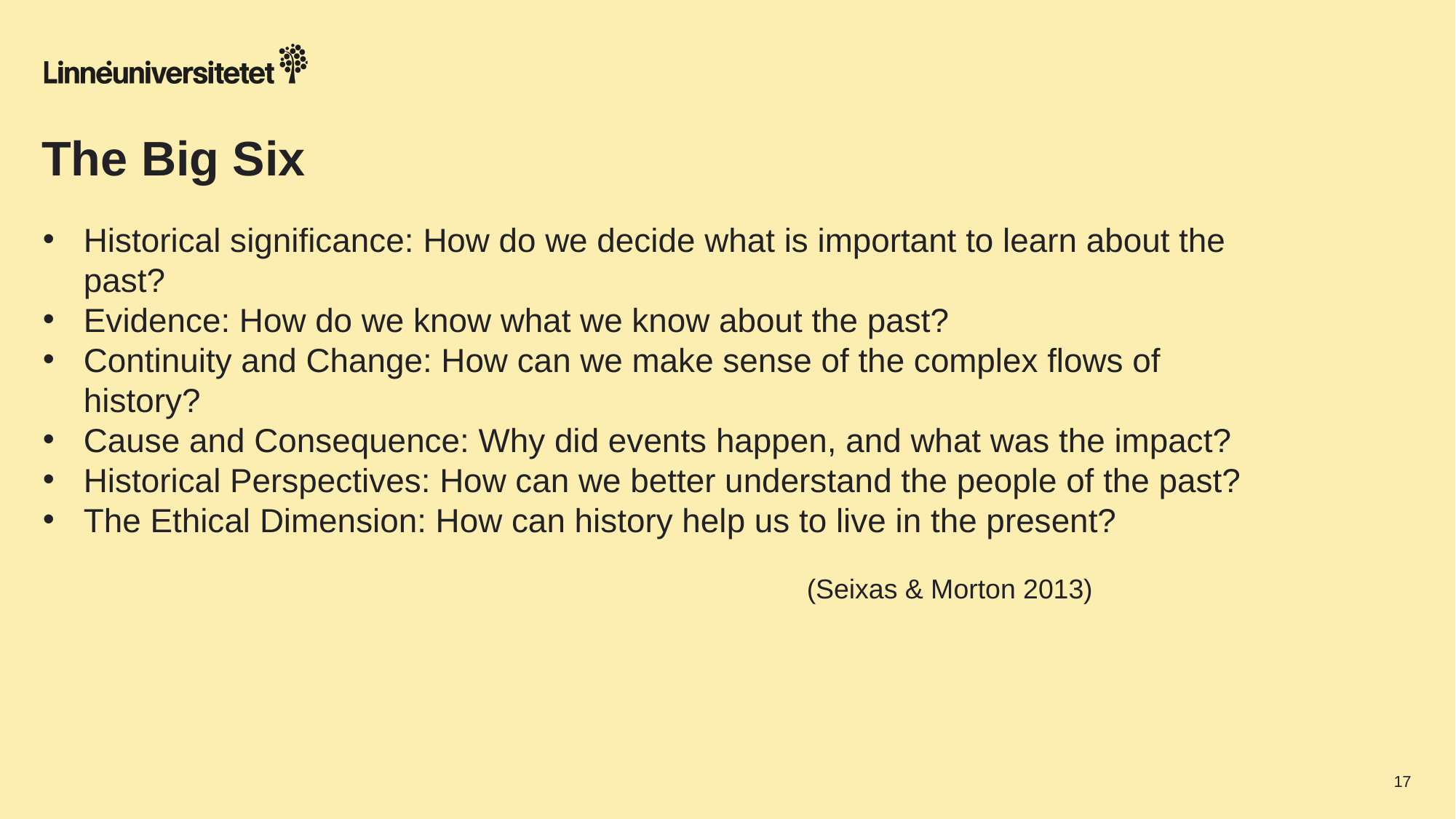

# The Big Six
Historical significance: How do we decide what is important to learn about the past?
Evidence: How do we know what we know about the past?
Continuity and Change: How can we make sense of the complex flows of history?
Cause and Consequence: Why did events happen, and what was the impact?
Historical Perspectives: How can we better understand the people of the past?
The Ethical Dimension: How can history help us to live in the present?

							(Seixas & Morton 2013)

17